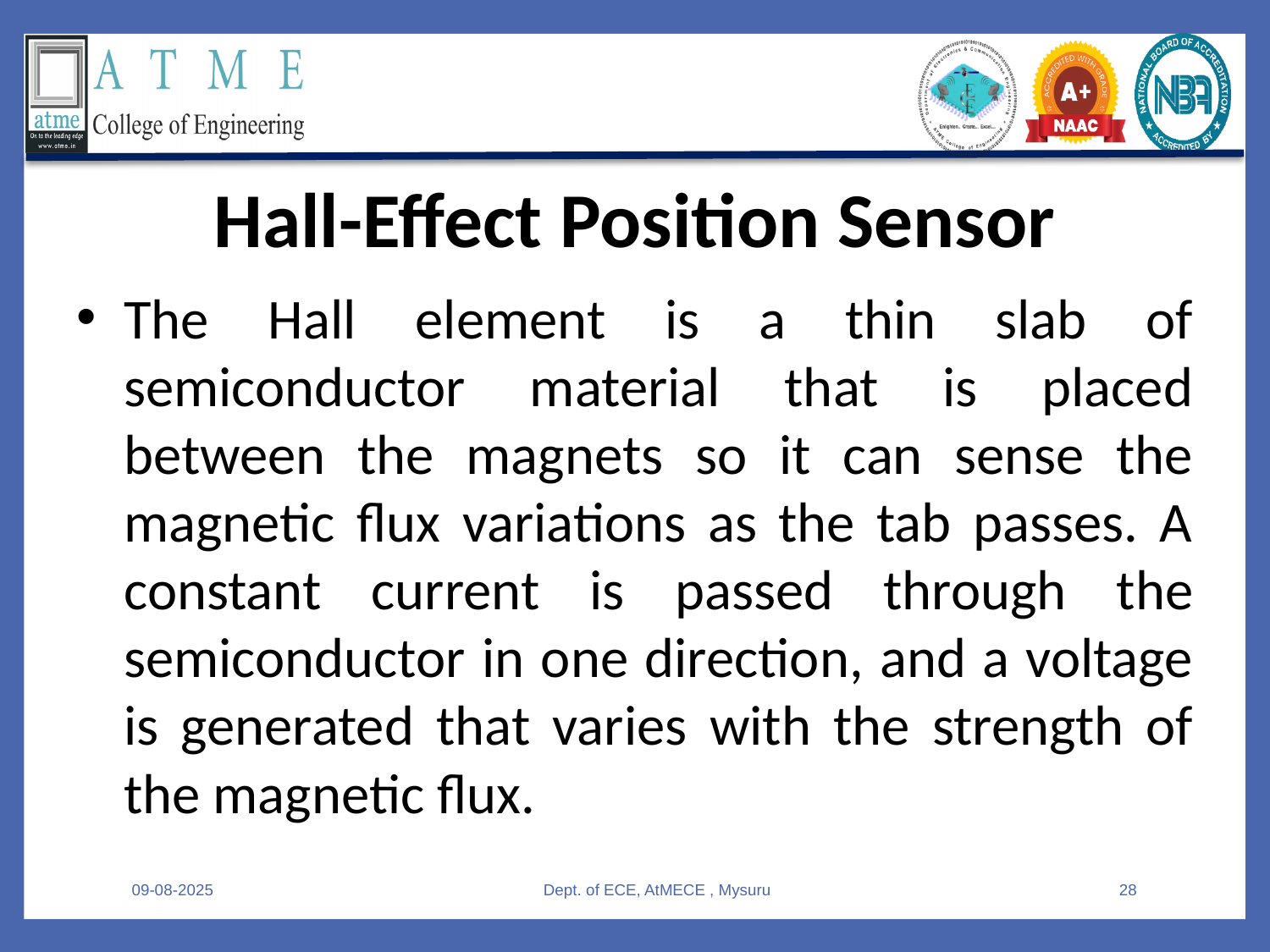

Hall-Effect Position Sensor
The Hall element is a thin slab of semiconductor material that is placed between the magnets so it can sense the magnetic flux variations as the tab passes. A constant current is passed through the semiconductor in one direction, and a voltage is generated that varies with the strength of the magnetic flux.
09-08-2025
Dept. of ECE, AtMECE , Mysuru
28